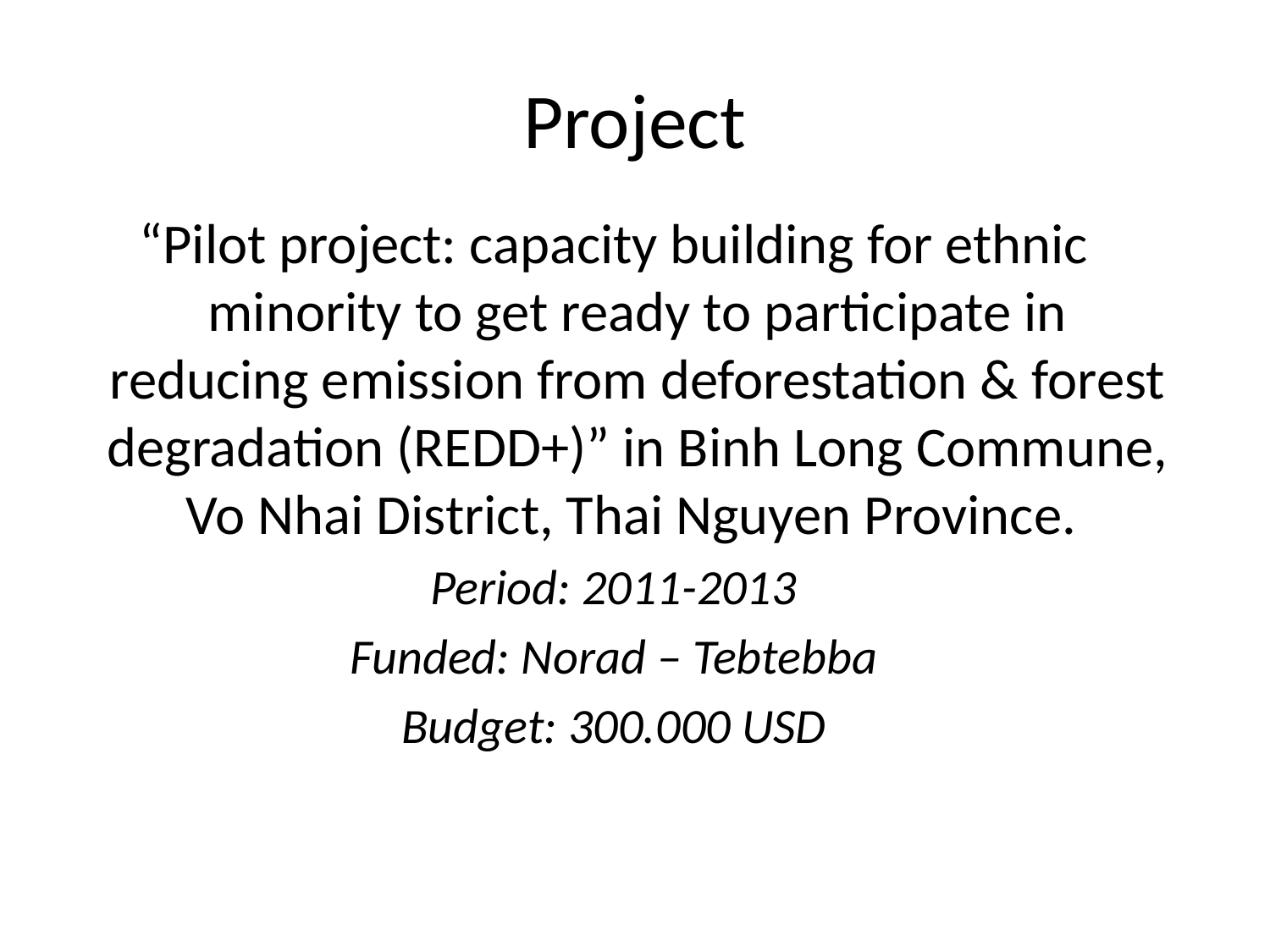

# Project
“Pilot project: capacity building for ethnic minority to get ready to participate in reducing emission from deforestation & forest degradation (REDD+)” in Binh Long Commune, Vo Nhai District, Thai Nguyen Province.
Period: 2011-2013
Funded: Norad – Tebtebba
Budget: 300.000 USD